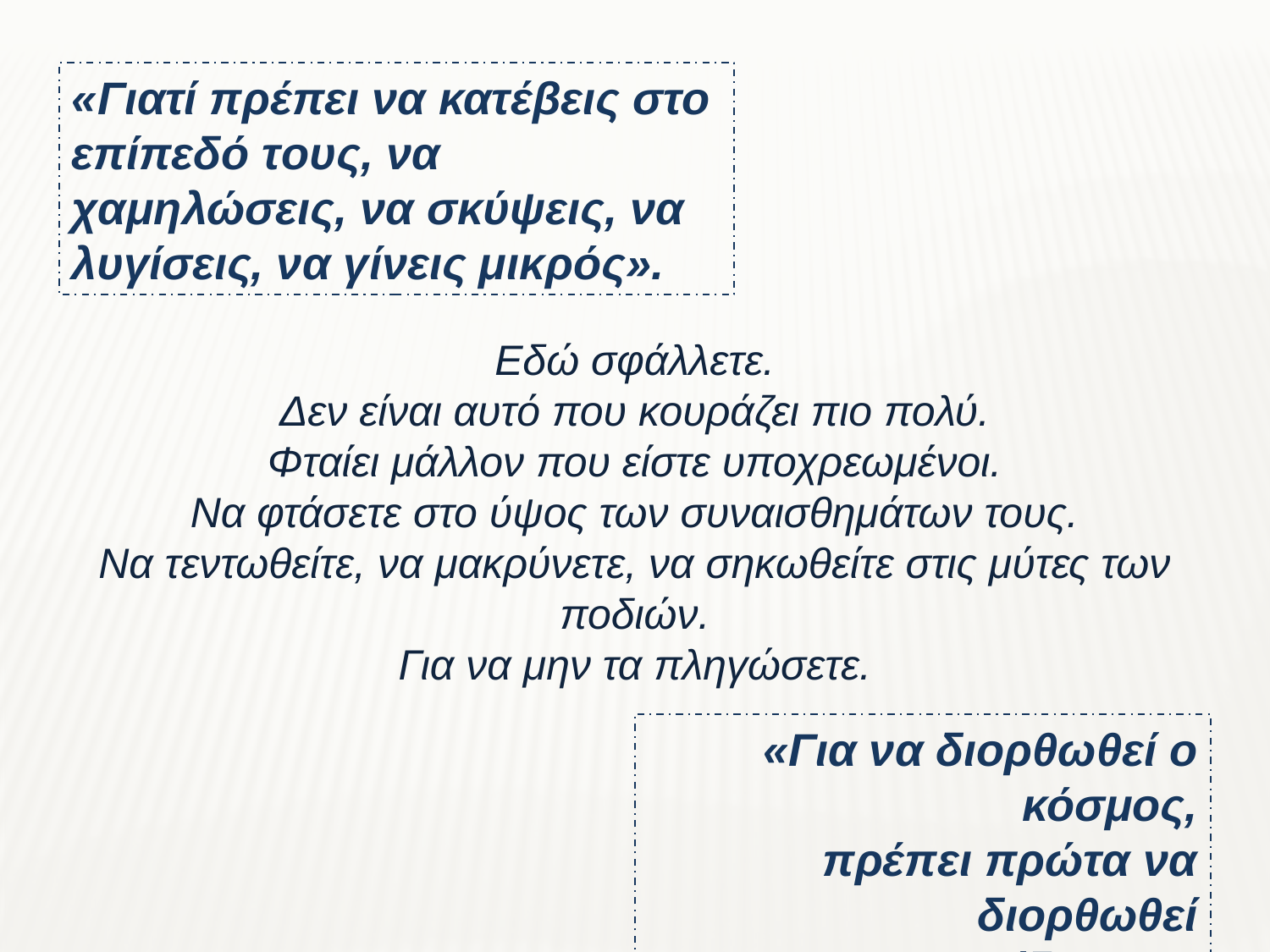

«Γιατί πρέπει να κατέβεις στο επίπεδό τους, να χαμηλώσεις, να σκύψεις, να λυγίσεις, να γίνεις μικρός».
Εδώ σφάλλετε.
Δεν είναι αυτό που κουράζει πιο πολύ.
Φταίει μάλλον που είστε υποχρεωμένοι.
Να φτάσετε στο ύψος των συναισθημάτων τους.
Να τεντωθείτε, να μακρύνετε, να σηκωθείτε στις μύτες των ποδιών.
Για να μην τα πληγώσετε.
«Για να διορθωθεί ο κόσμος,
πρέπει πρώτα να διορθωθεί
η εκπαίδευση».